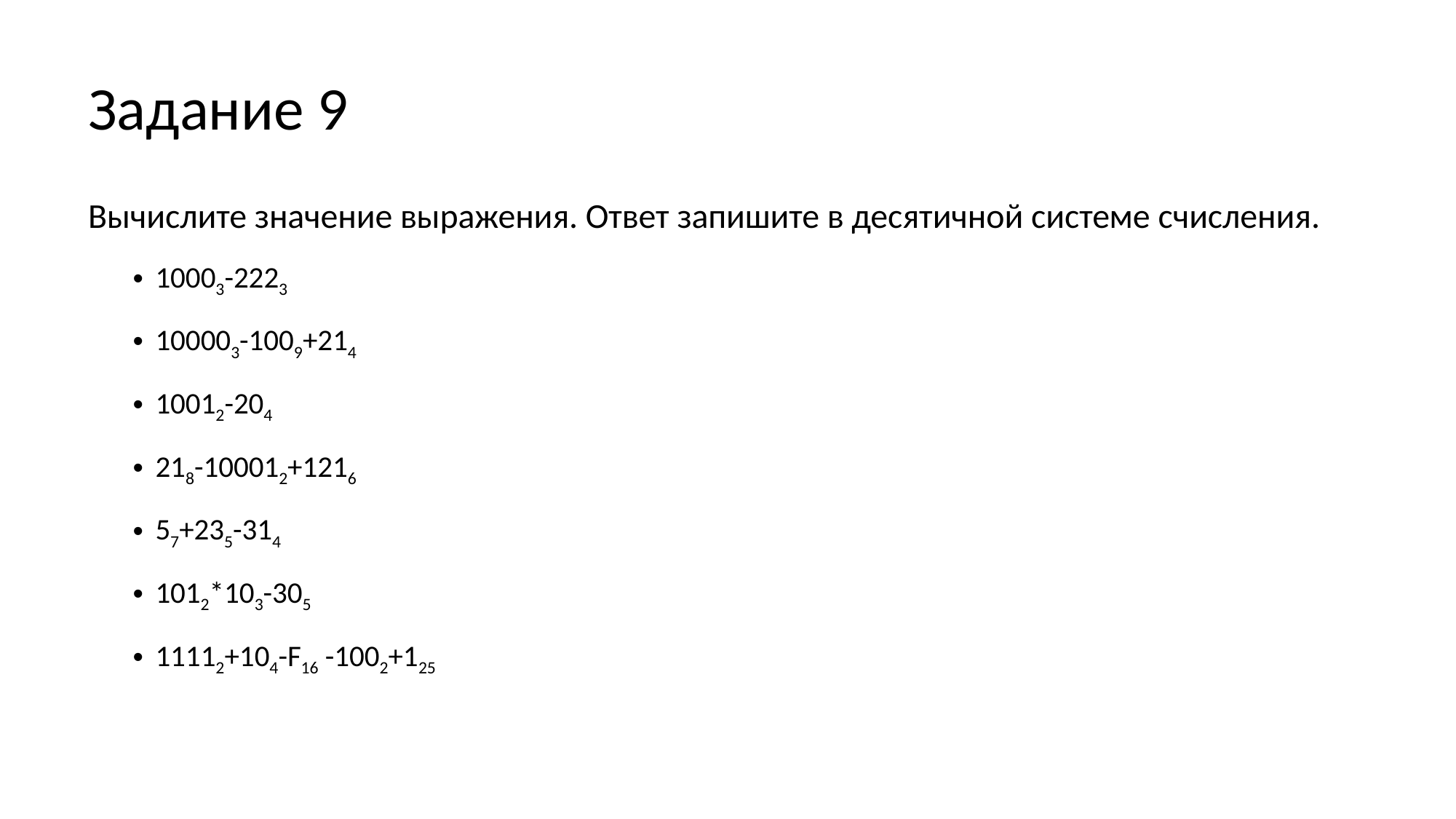

# Задание 9
Вычислите значение выражения. Ответ запишите в десятичной системе счисления.
10003-2223
100003-1009+214
10012-204
218-100012+1216
57+235-314
1012*103-305
11112+104-F16 -1002+125